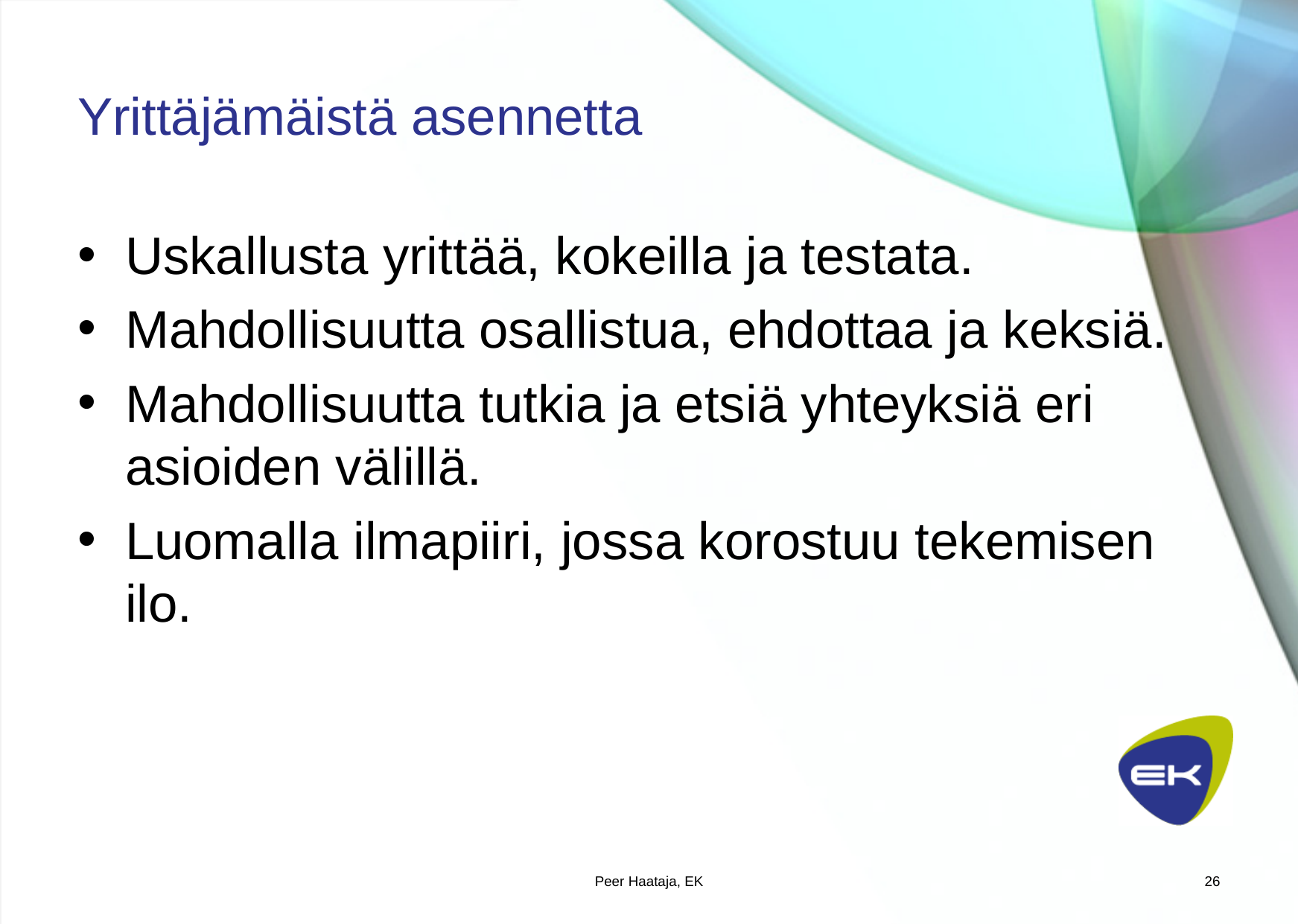

# Yrittäjämäistä asennetta
Uskallusta yrittää, kokeilla ja testata.
Mahdollisuutta osallistua, ehdottaa ja keksiä.
Mahdollisuutta tutkia ja etsiä yhteyksiä eri asioiden välillä.
Luomalla ilmapiiri, jossa korostuu tekemisen ilo.

Peer Haataja, EK
26